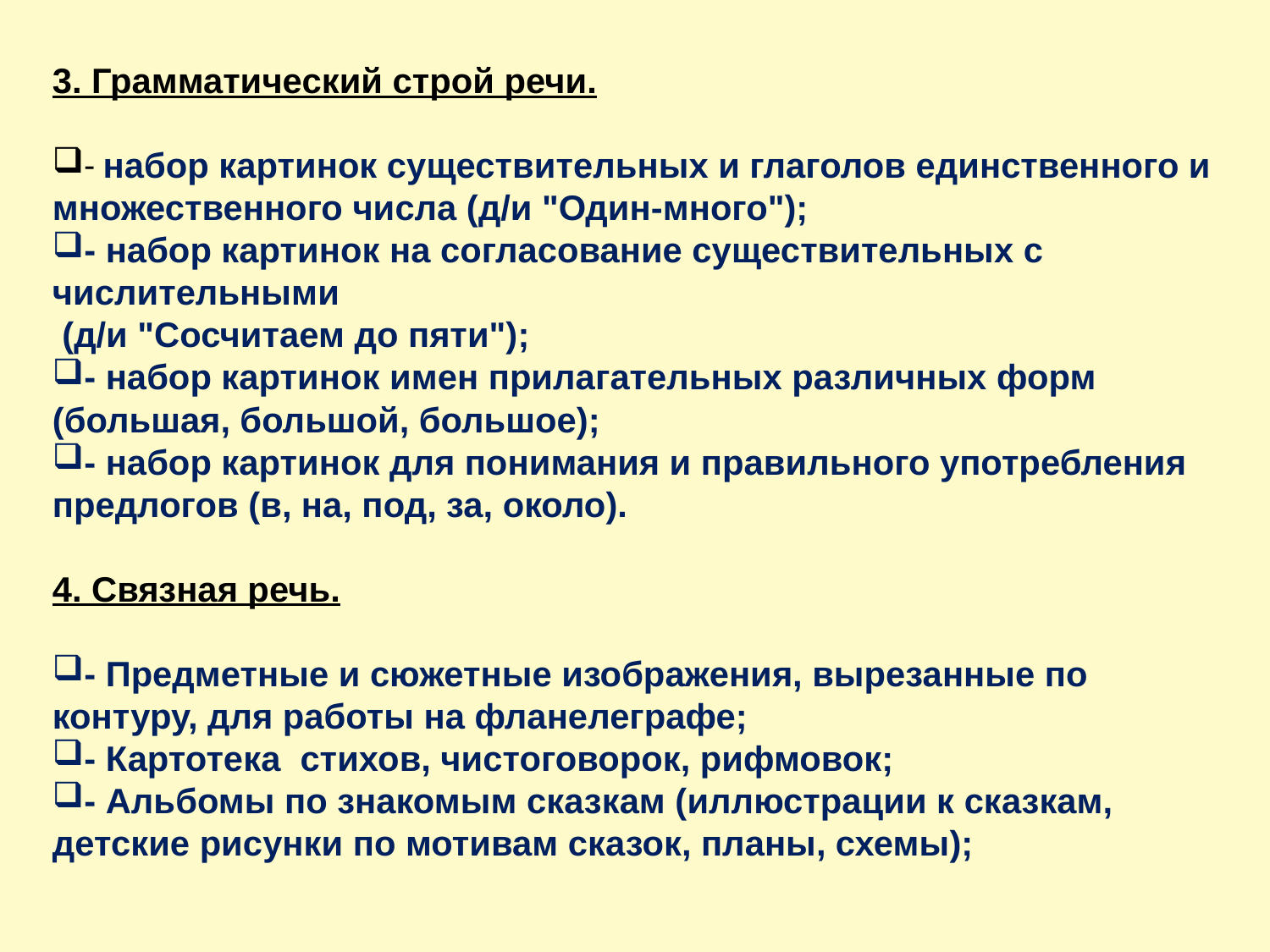

3. Грамматический строй речи.

- набор картинок существительных и глаголов единственного и множественного числа (д/и "Один-много");
- набор картинок на согласование существительных с числительными
 (д/и "Сосчитаем до пяти");
- набор картинок имен прилагательных различных форм (большая, большой, большое);
- набор картинок для понимания и правильного употребления предлогов (в, на, под, за, около).

4. Связная речь.

- Предметные и сюжетные изображения, вырезанные по контуру, для работы на фланелеграфе;
- Картотека  стихов, чистоговорок, рифмовок;
- Альбомы по знакомым сказкам (иллюстрации к сказкам, детские рисунки по мотивам сказок, планы, схемы);